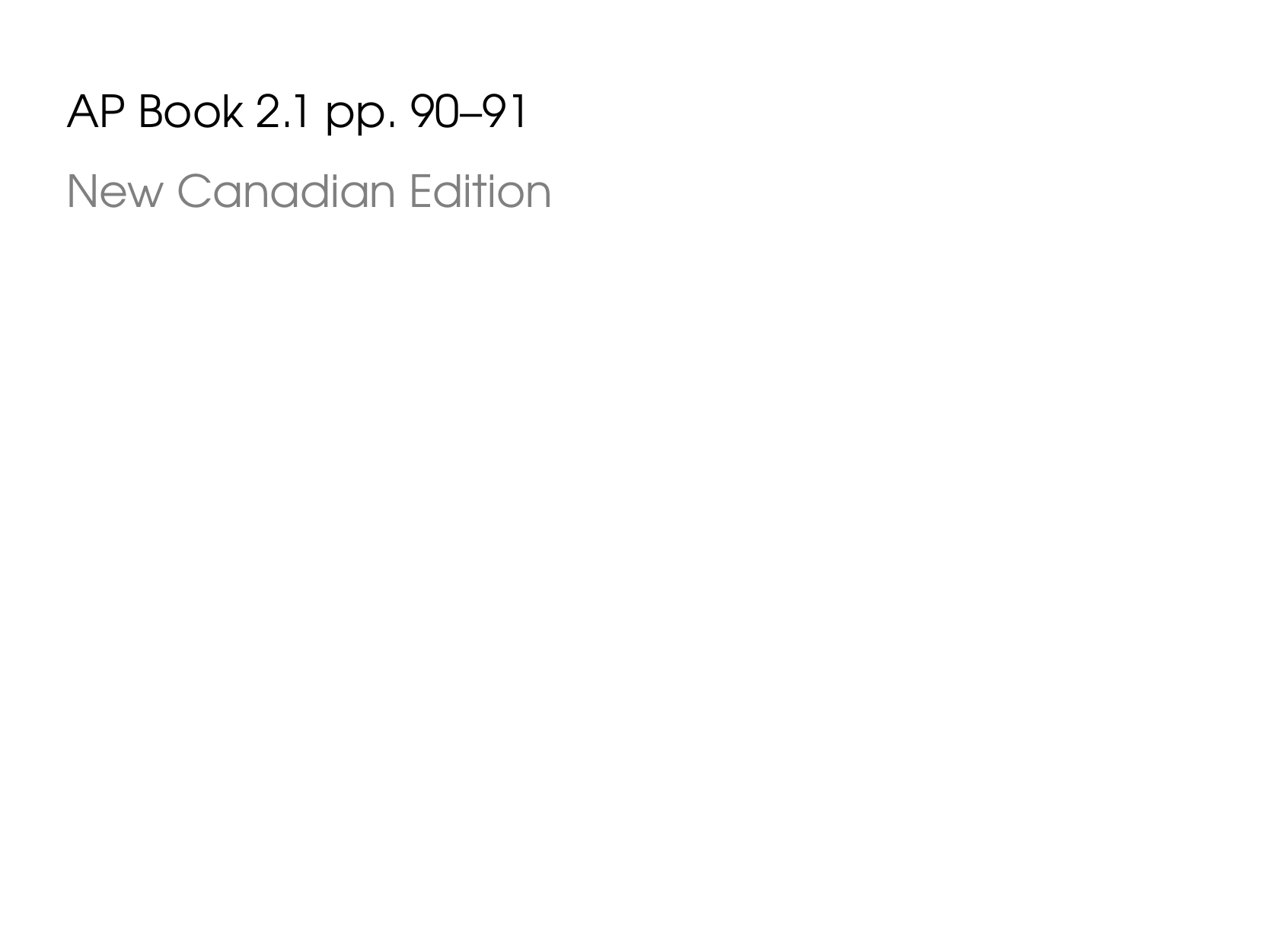

AP Book 2.1 pp. 90–91
New Canadian Edition